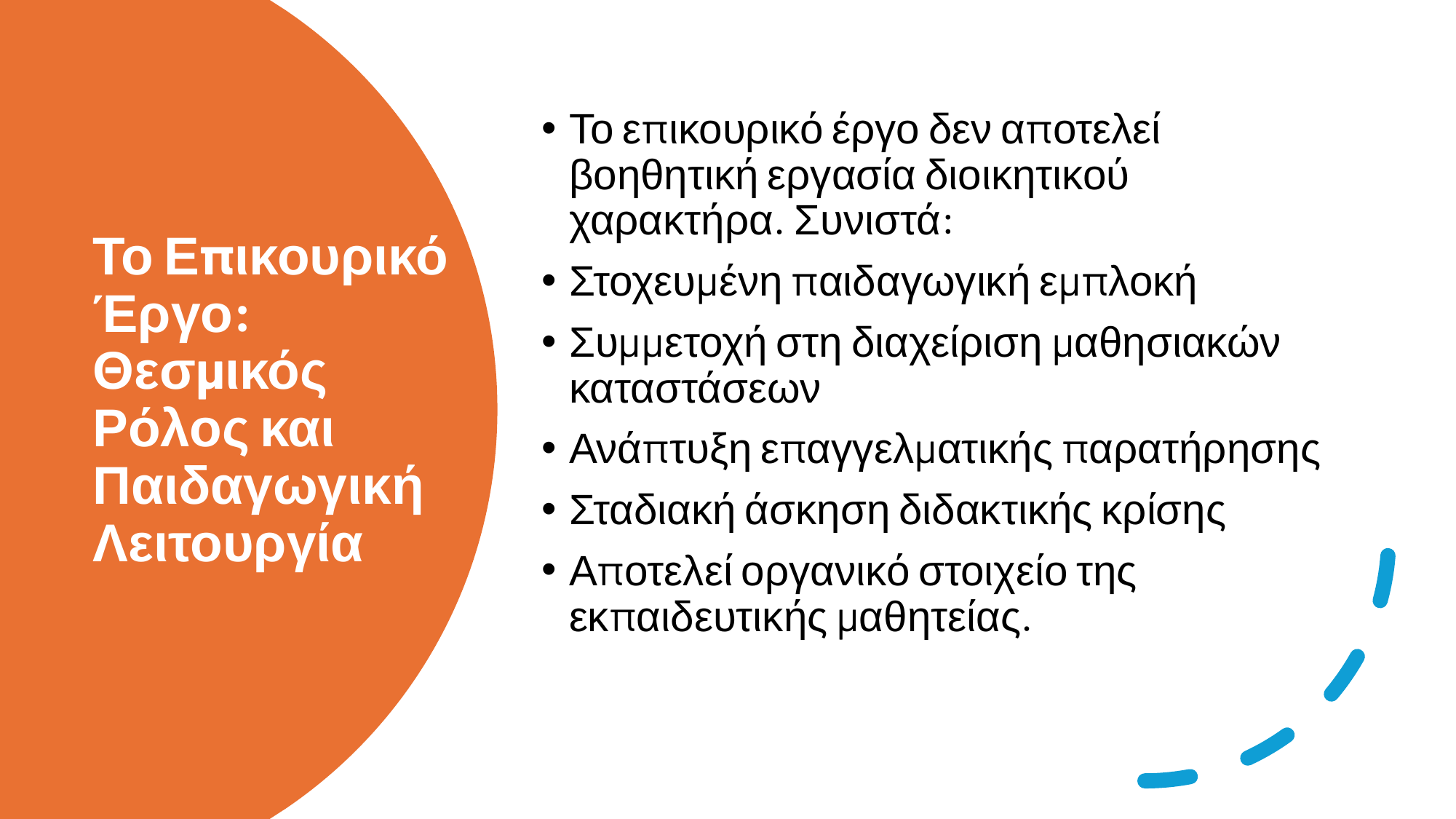

Το επικουρικό έργο δεν αποτελεί βοηθητική εργασία διοικητικού χαρακτήρα. Συνιστά:
Στοχευμένη παιδαγωγική εμπλοκή
Συμμετοχή στη διαχείριση μαθησιακών καταστάσεων
Ανάπτυξη επαγγελματικής παρατήρησης
Σταδιακή άσκηση διδακτικής κρίσης
Αποτελεί οργανικό στοιχείο της εκπαιδευτικής μαθητείας.

# Το Επικουρικό Έργο: Θεσμικός Ρόλος και Παιδαγωγική Λειτουργία